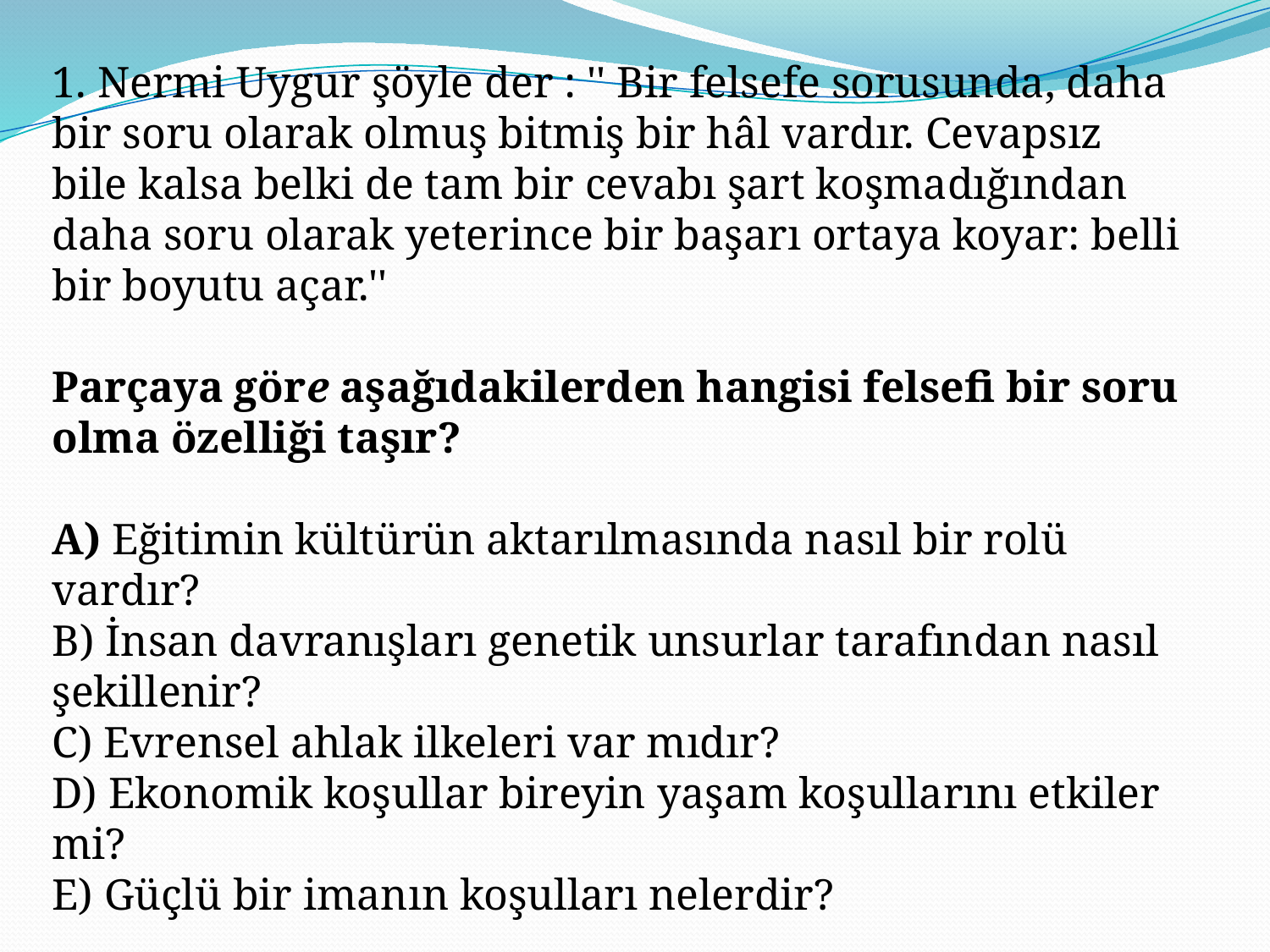

1. Nermi Uygur şöyle der : '' Bir felsefe sorusunda, daha bir soru olarak olmuş bitmiş bir hâl vardır. Cevapsız bile kalsa belki de tam bir cevabı şart koşmadığından daha soru olarak yeterince bir başarı ortaya koyar: belli bir boyutu açar.''

Parçaya göre aşağıdakilerden hangisi felsefi bir soru olma özelliği taşır?

A) Eğitimin kültürün aktarılmasında nasıl bir rolü vardır?
B) İnsan davranışları genetik unsurlar tarafından nasıl şekillenir?
C) Evrensel ahlak ilkeleri var mıdır?
D) Ekonomik koşullar bireyin yaşam koşullarını etkiler mi?
E) Güçlü bir imanın koşulları nelerdir?